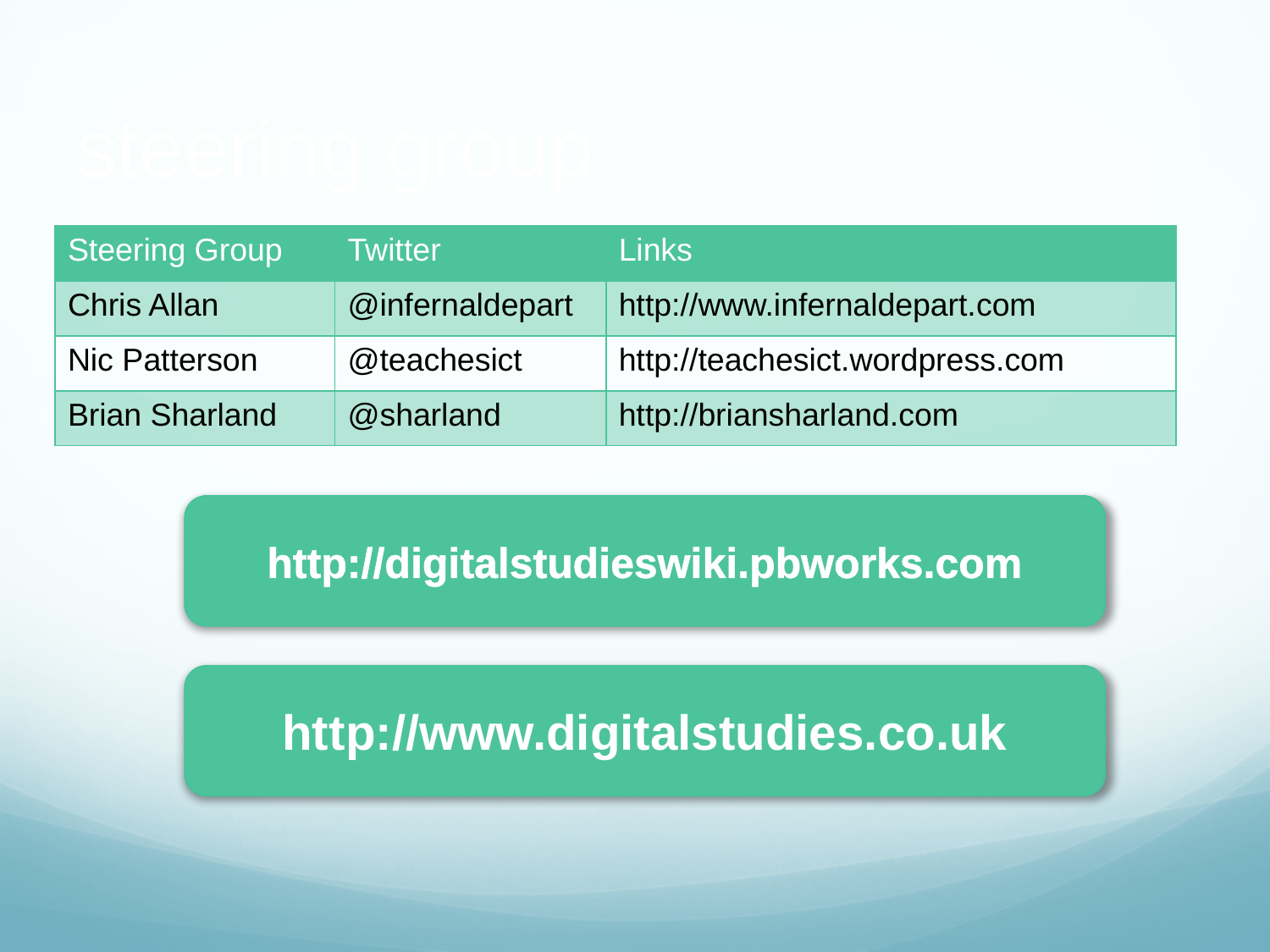

# steering group
| Steering Group | Twitter | Links |
| --- | --- | --- |
| Chris Allan | @infernaldepart | http://www.infernaldepart.com |
| Nic Patterson | @teachesict | http://teachesict.wordpress.com |
| Brian Sharland | @sharland | http://briansharland.com |
http://digitalstudieswiki.pbworks.com
http://www.digitalstudies.co.uk